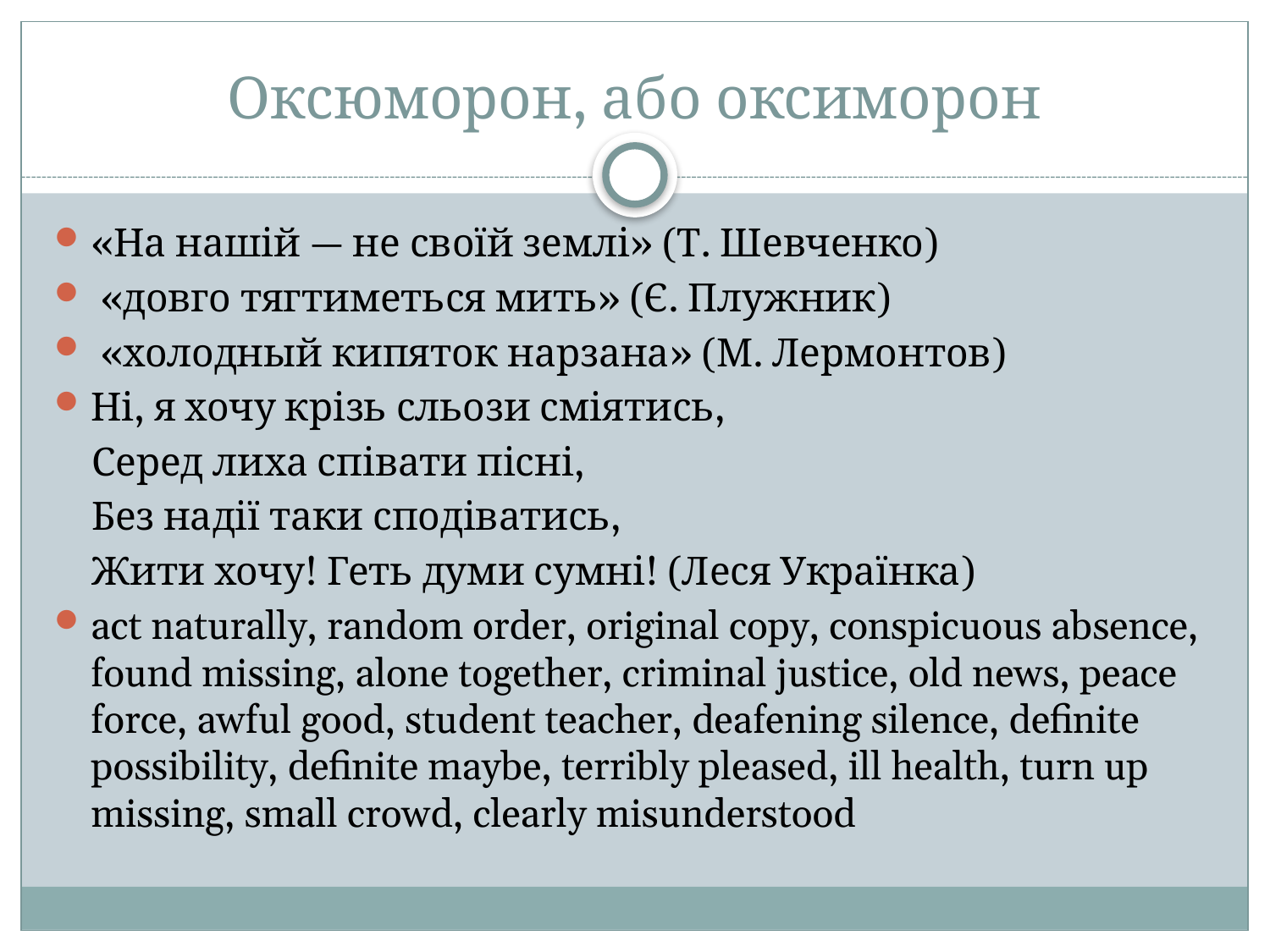

# Оксюморон, або оксиморон
«На нашій — не своїй землі» (Т. Шевченко)
 «довго тягтиметься мить» (Є. Плужник)
 «холодный кипяток нарзана» (М. Лермонтов)
Ні, я хочу крізь сльози сміятись,
    Серед лиха співати пісні,
    Без надії таки сподіватись,
    Жити хочу! Геть думи сумні! (Леся Українка)
act naturally, random order, original copy, conspicuous absence, found missing, alone together, criminal justice, old news, peace force, awful good, student teacher, deafening silence, definite possibility, definite maybe, terribly pleased, ill health, turn up missing, small crowd, clearly misunderstood